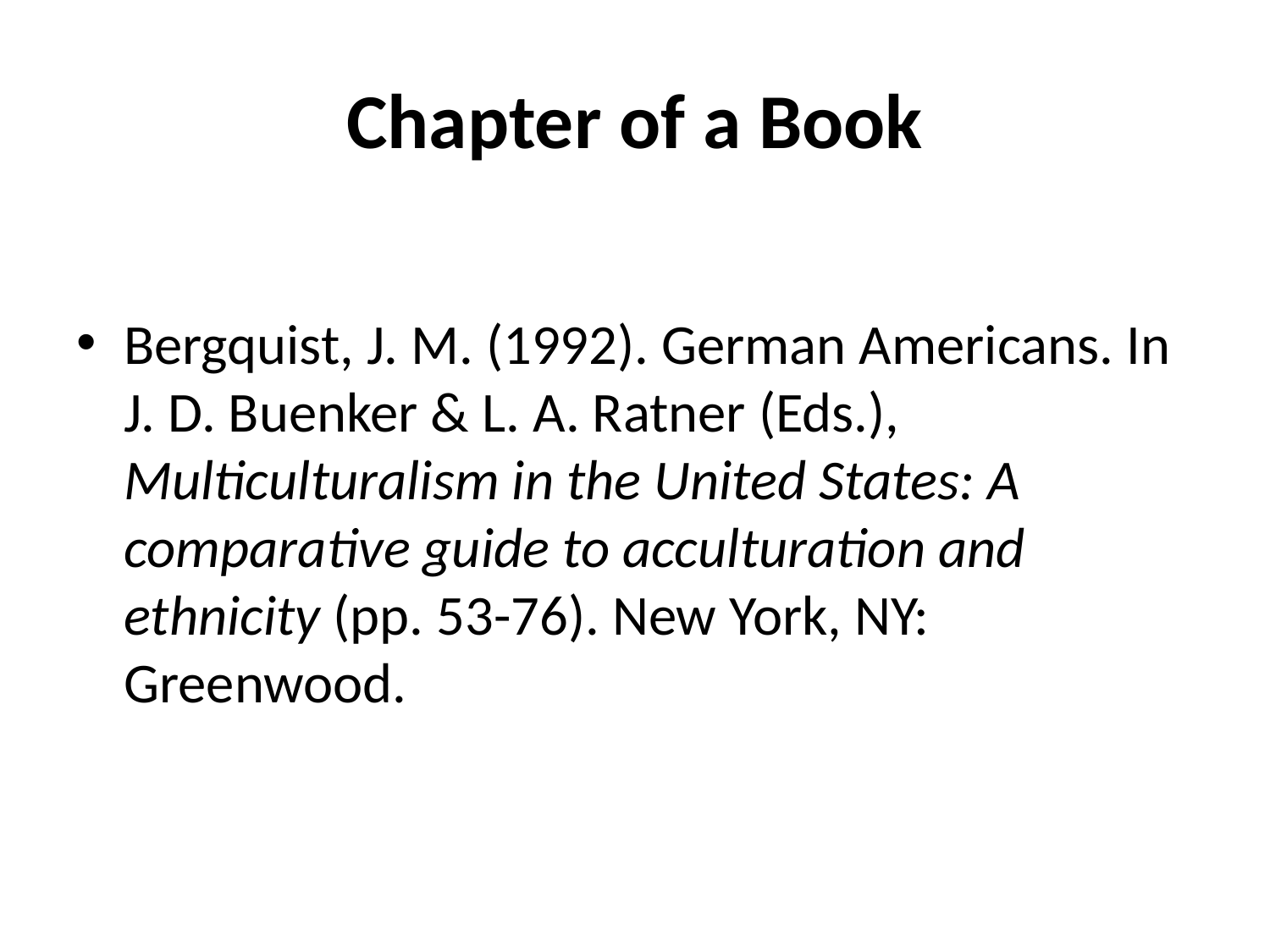

# Chapter of a Book

Bergquist, J. M. (1992). German Americans. In J. D. Buenker & L. A. Ratner (Eds.), Multiculturalism in the United States: A comparative guide to acculturation and ethnicity (pp. 53-76). New York, NY: Greenwood.